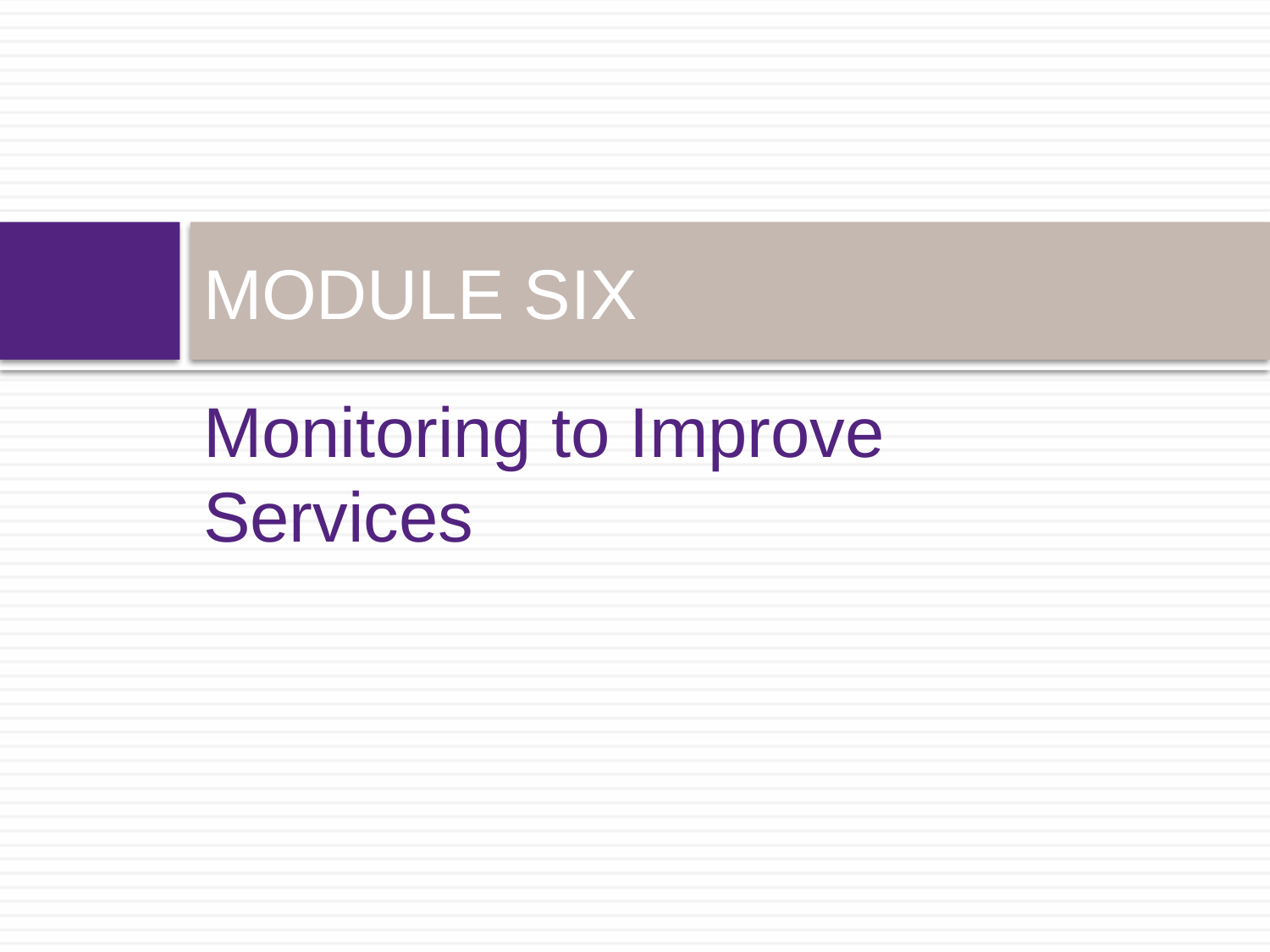

# MODULE SIX
Monitoring to Improve Services